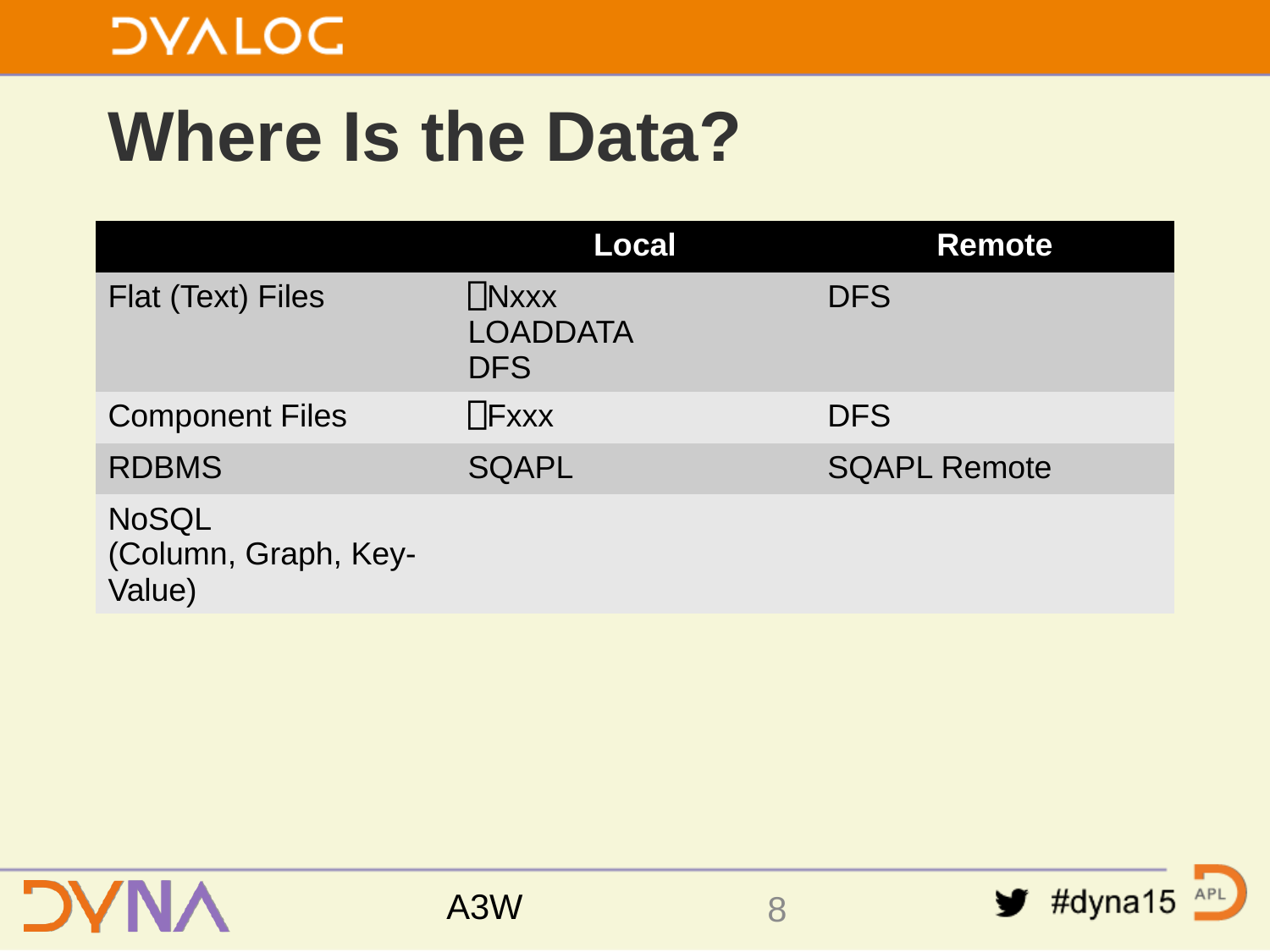

# Where Is the Data?
|  | Local | Remote |
| --- | --- | --- |
| Flat (Text) Files | ⎕Nxxx LOADDATA DFS | DFS |
| Component Files | ⎕Fxxx | DFS |
| RDBMS | SQAPL | SQAPL Remote |
| NoSQL (Column, Graph, Key-Value) |  |  |
8
A3W